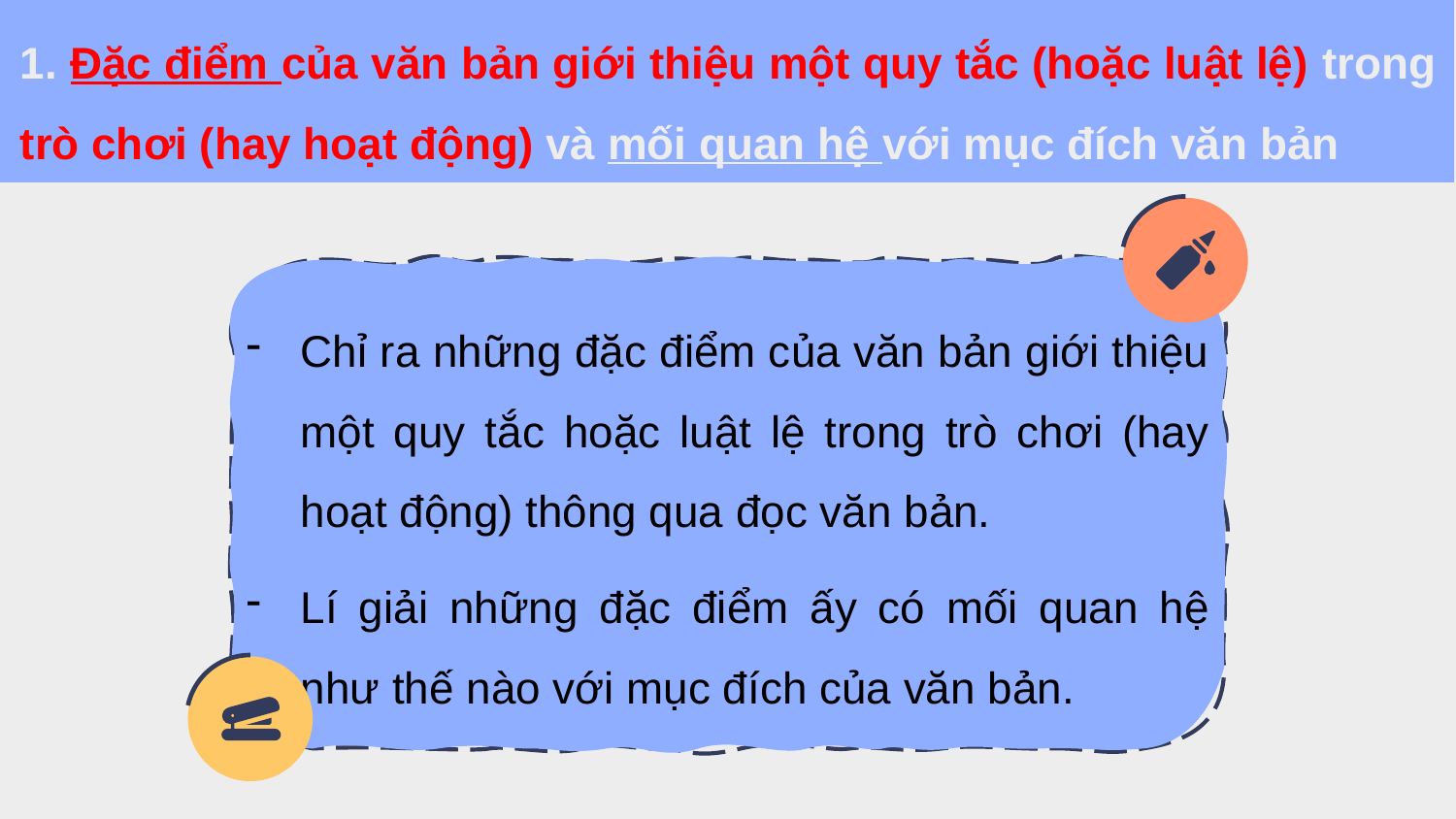

1. Đặc điểm của văn bản giới thiệu một quy tắc (hoặc luật lệ) trong trò chơi (hay hoạt động) và mối quan hệ với mục đích văn bản

Chỉ ra những đặc điểm của văn bản giới thiệu một quy tắc hoặc luật lệ trong trò chơi (hay hoạt động) thông qua đọc văn bản.
Lí giải những đặc điểm ấy có mối quan hệ như thế nào với mục đích của văn bản.